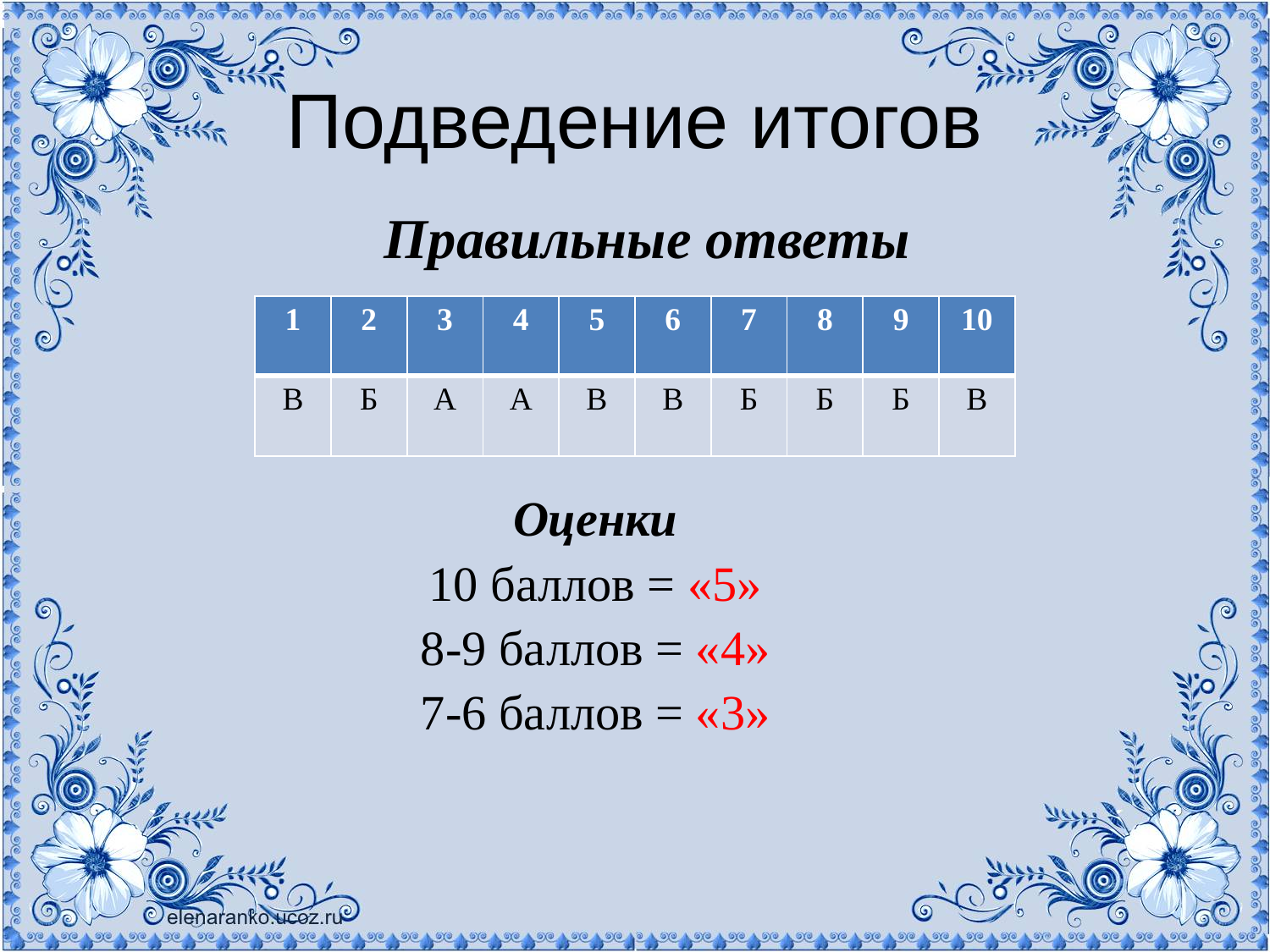

# Подведение итогов
Правильные ответы
| 1 | 2 | 3 | 4 | 5 | 6 | 7 | 8 | 9 | 10 |
| --- | --- | --- | --- | --- | --- | --- | --- | --- | --- |
| В | Б | А | А | В | В | Б | Б | Б | В |
Оценки
10 баллов = «5»
8-9 баллов = «4»
7-6 баллов = «3»